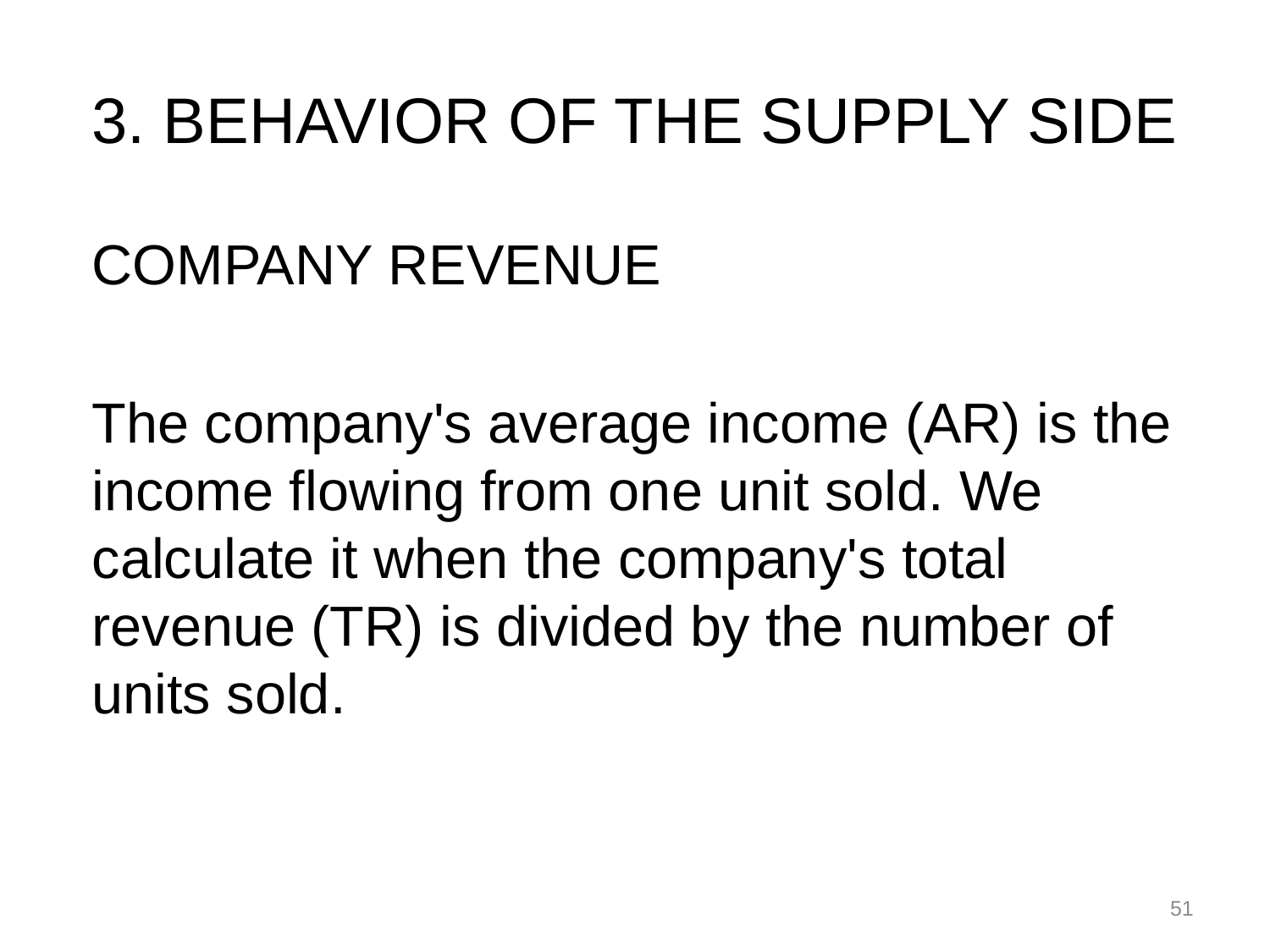

# 3. BEHAVIOR OF THE SUPPLY SIDE
COMPANY REVENUE

The company's average income (AR) is the income flowing from one unit sold. We calculate it when the company's total revenue (TR) is divided by the number of units sold.
51